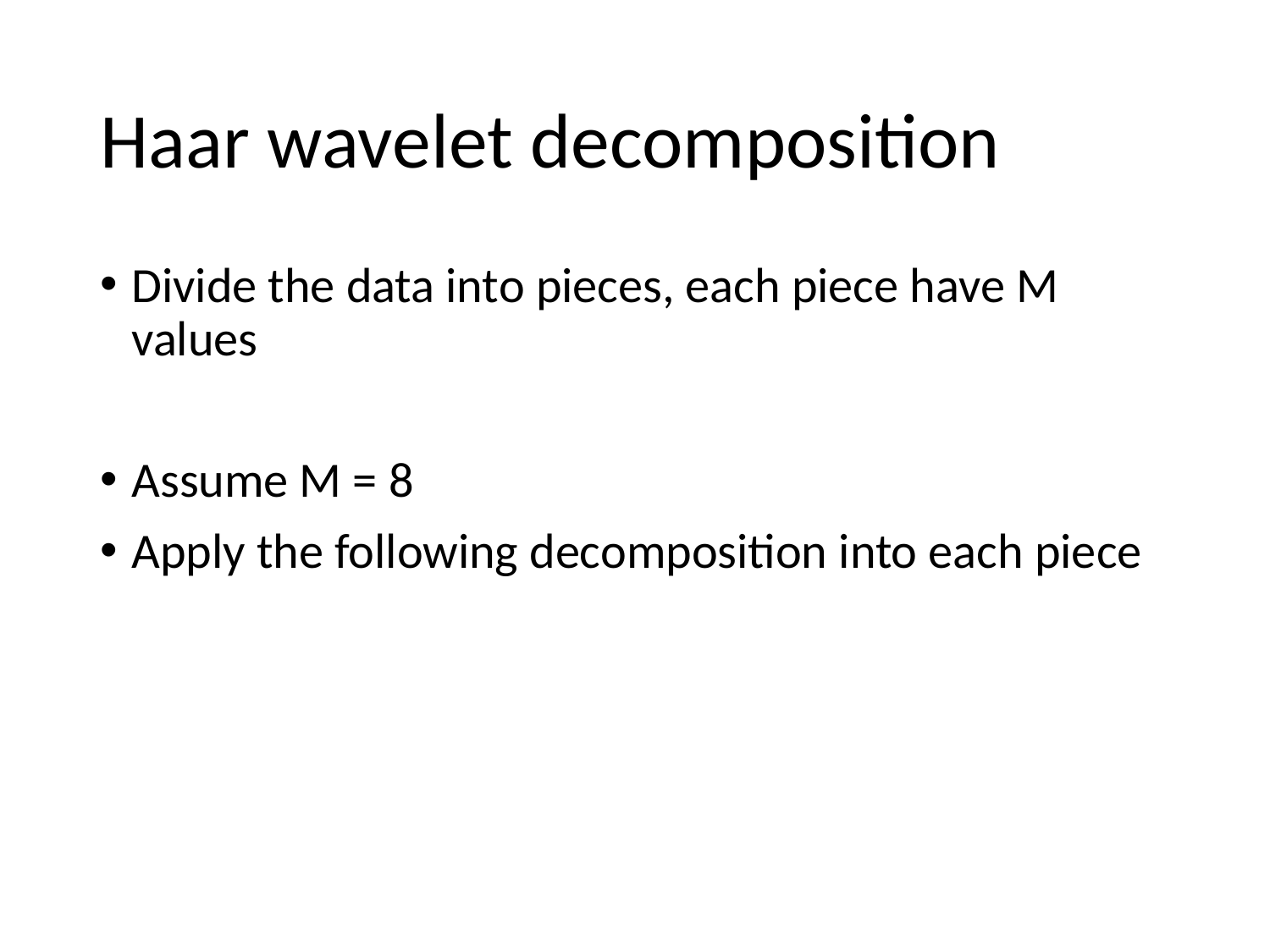

# Haar wavelet decomposition
Divide the data into pieces, each piece have M values

Assume M = 8
Apply the following decomposition into each piece